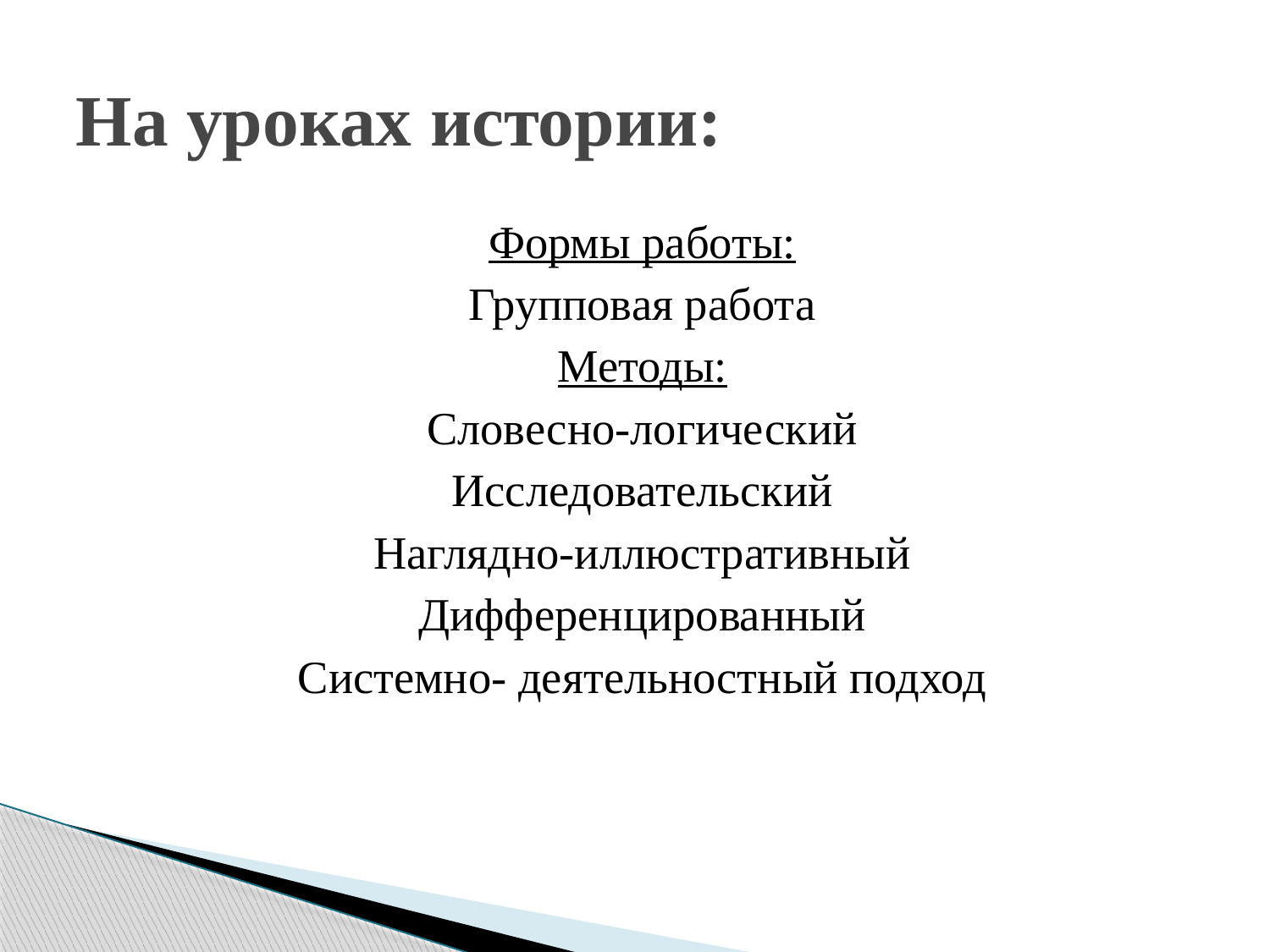

# На уроках истории:
Формы работы:
Групповая работа
Методы:
Словесно-логический
Исследовательский
Наглядно-иллюстративный
Дифференцированный
Системно- деятельностный подход